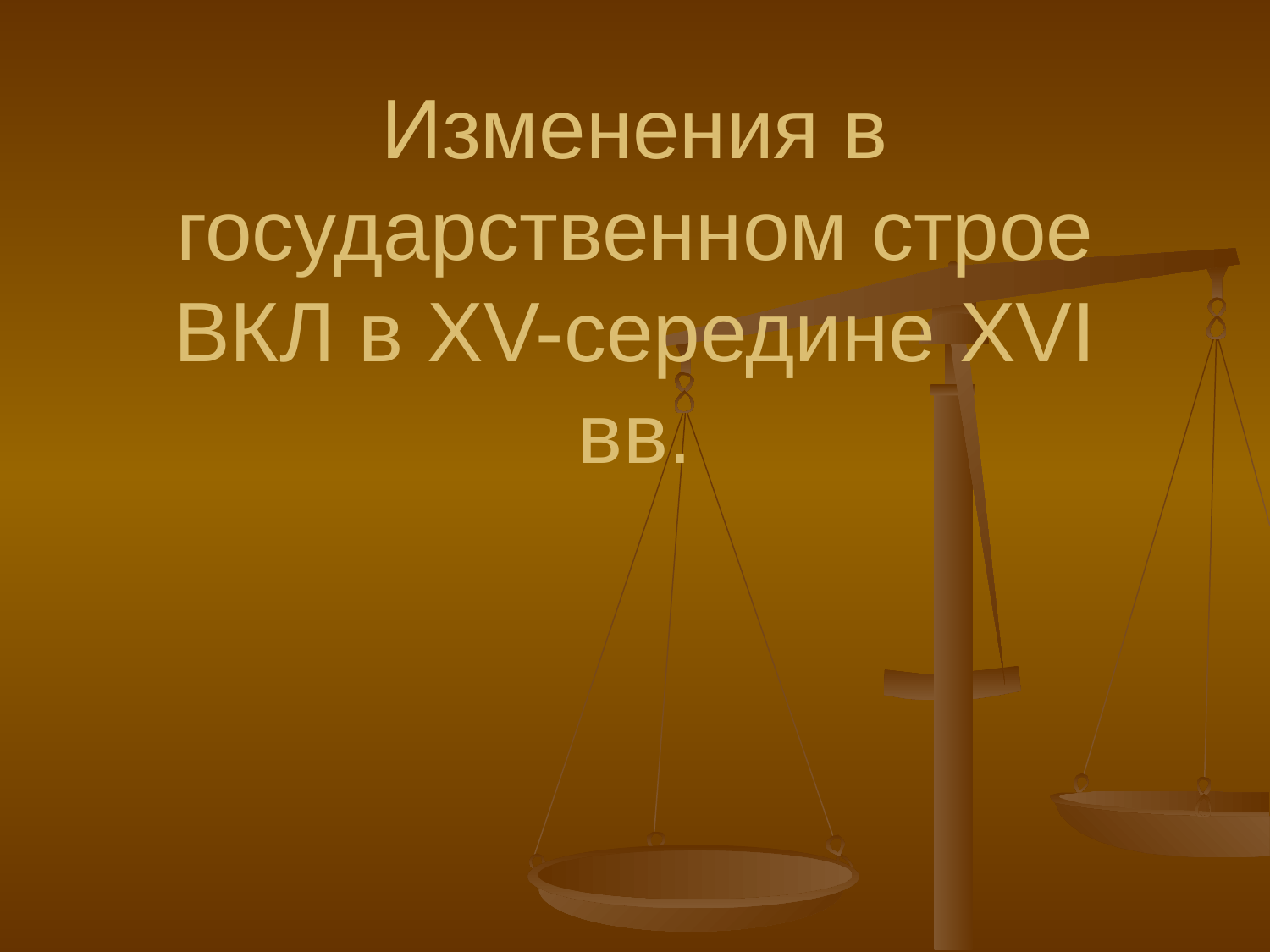

# Изменения в государственном строе ВКЛ в XV-середине XVI вв.